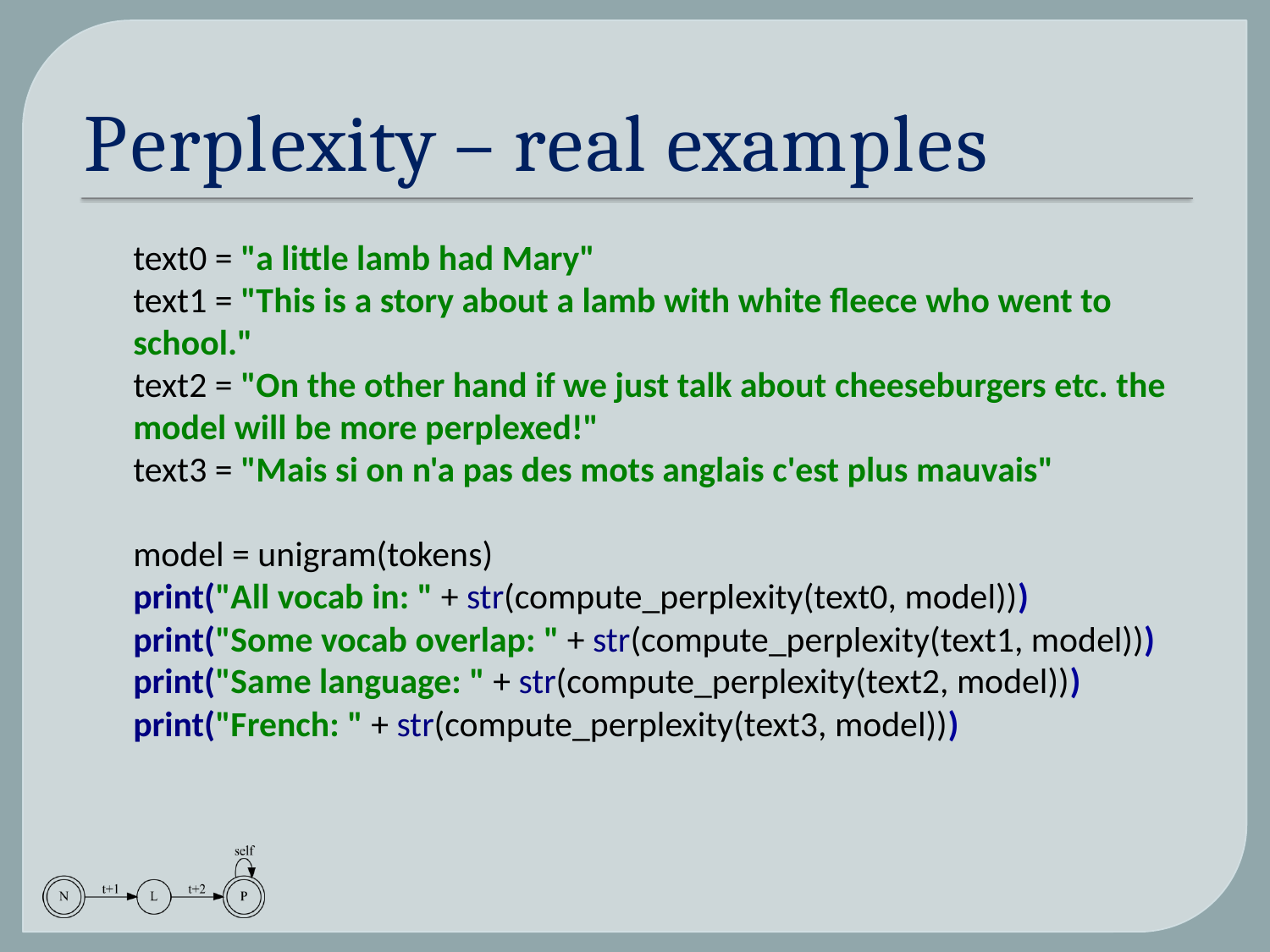

# Perplexity – real examples
text0 = "a little lamb had Mary"
text1 = "This is a story about a lamb with white fleece who went to school."
text2 = "On the other hand if we just talk about cheeseburgers etc. the model will be more perplexed!"
text3 = "Mais si on n'a pas des mots anglais c'est plus mauvais"
model = unigram(tokens)
print("All vocab in: " + str(compute_perplexity(text0, model)))
print("Some vocab overlap: " + str(compute_perplexity(text1, model)))
print("Same language: " + str(compute_perplexity(text2, model)))
print("French: " + str(compute_perplexity(text3, model)))